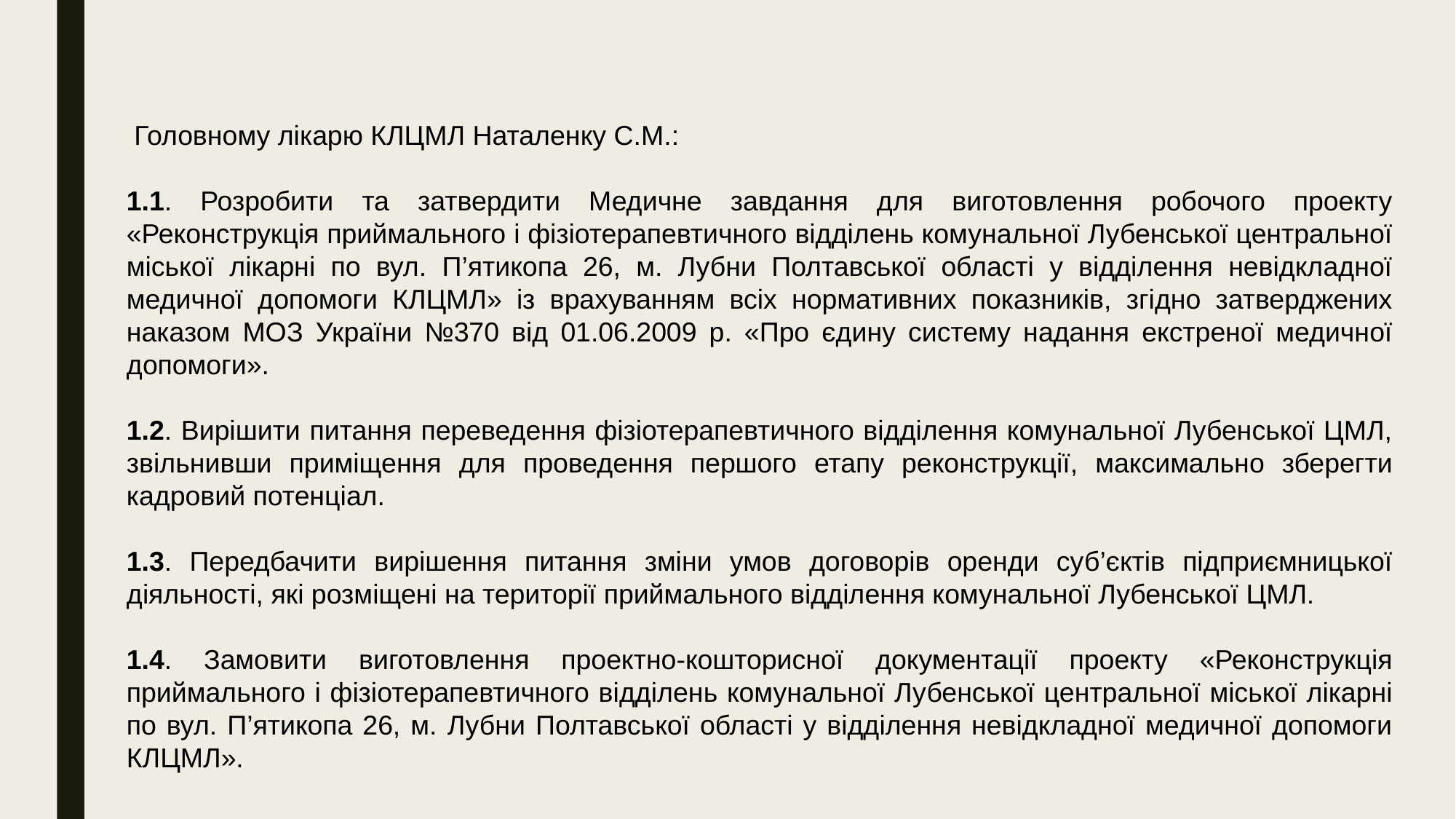

Головному лікарю КЛЦМЛ Наталенку С.М.:

1.1. Розробити та затвердити Медичне завдання для виготовлення робочого проекту «Реконструкція приймального і фізіотерапевтичного відділень комунальної Лубенської центральної міської лікарні по вул. П’ятикопа 26, м. Лубни Полтавської області у відділення невідкладної медичної допомоги КЛЦМЛ» із врахуванням всіх нормативних показників, згідно затверджених наказом МОЗ України №370 від 01.06.2009 р. «Про єдину систему надання екстреної медичної допомоги».

1.2. Вирішити питання переведення фізіотерапевтичного відділення комунальної Лубенської ЦМЛ, звільнивши приміщення для проведення першого етапу реконструкції, максимально зберегти кадровий потенціал.

1.3. Передбачити вирішення питання зміни умов договорів оренди суб’єктів підприємницької діяльності, які розміщені на території приймального відділення комунальної Лубенської ЦМЛ.

1.4. Замовити виготовлення проектно-кошторисної документації проекту «Реконструкція приймального і фізіотерапевтичного відділень комунальної Лубенської центральної міської лікарні по вул. П’ятикопа 26, м. Лубни Полтавської області у відділення невідкладної медичної допомоги КЛЦМЛ».